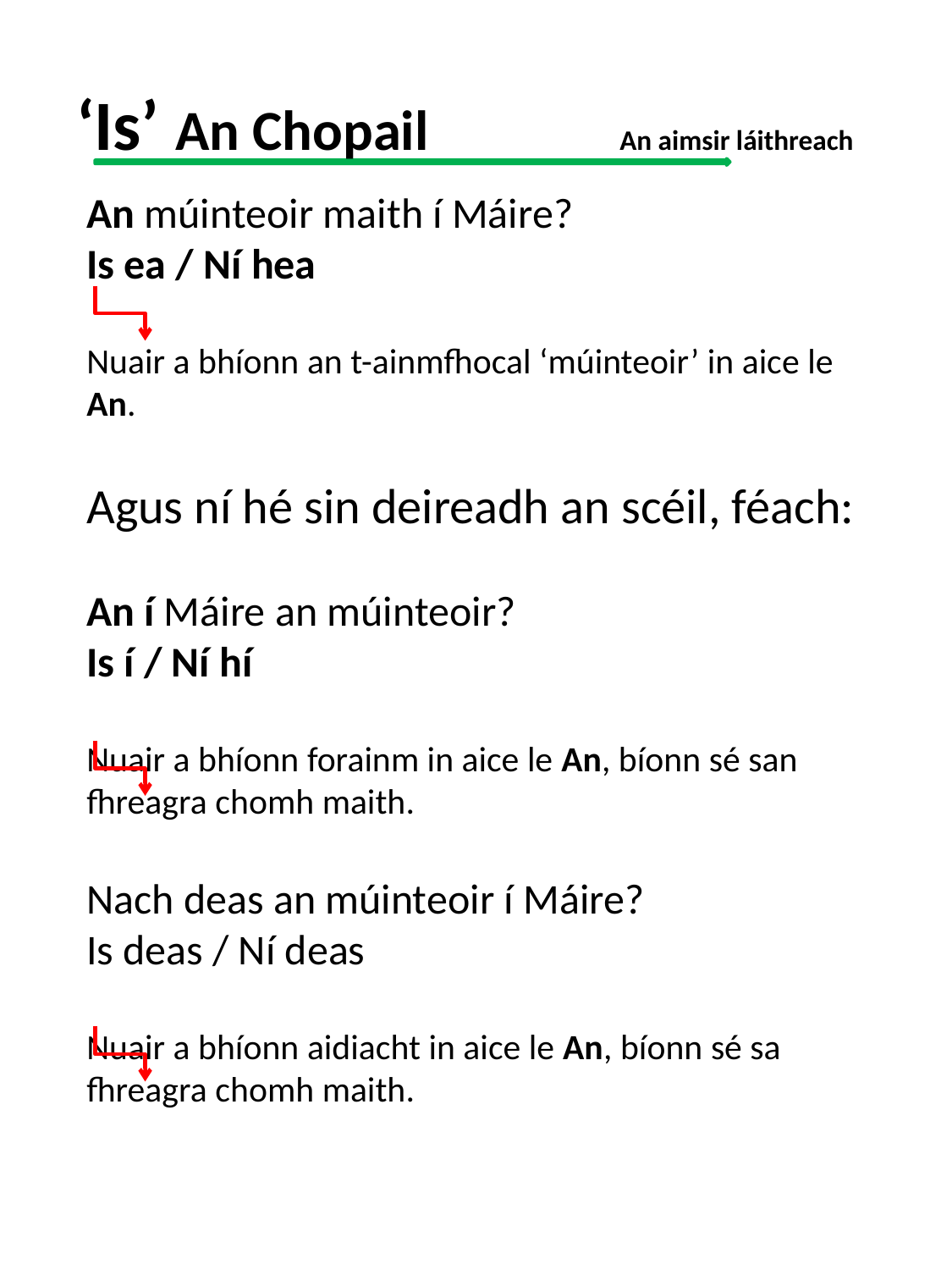

‘Is’ An Chopail               An aimsir láithreach

An múinteoir maith í Máire?
Is ea / Ní hea

Nuair a bhíonn an t-ainmfhocal ‘múinteoir’ in aice le An.

Agus ní hé sin deireadh an scéil, féach:

An í Máire an múinteoir?
Is í / Ní hí

Nuair a bhíonn forainm in aice le An, bíonn sé san fhreagra chomh maith.

Nach deas an múinteoir í Máire?
Is deas / Ní deas

Nuair a bhíonn aidiacht in aice le An, bíonn sé sa fhreagra chomh maith.